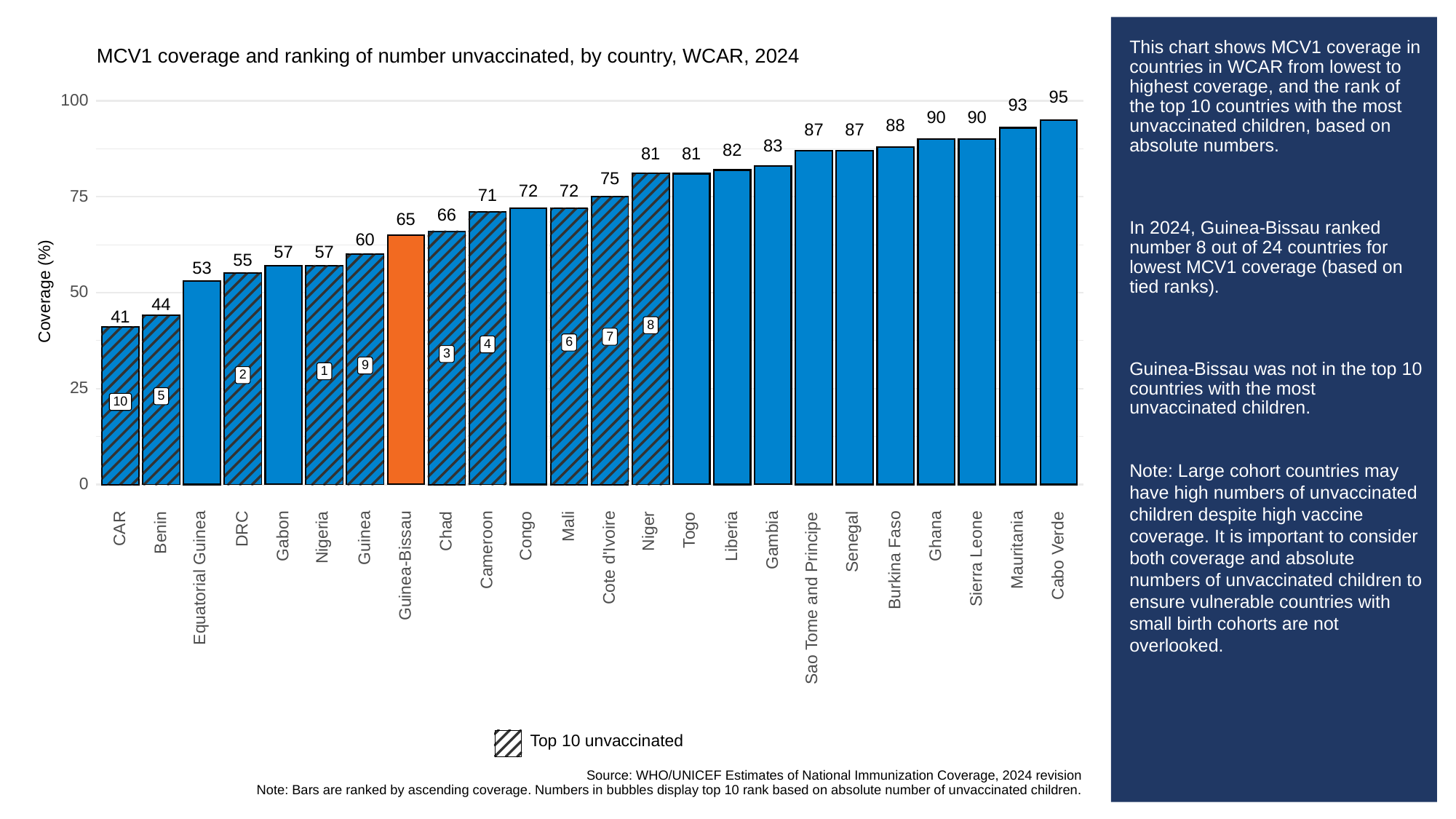

# This chart shows MCV1 coverage in countries in WCAR from lowest to highest coverage, and the rank of the top 10 countries with the most unvaccinated children, based on absolute numbers.

In 2024, Guinea-Bissau ranked number 8 out of 24 countries for lowest MCV1 coverage (based on tied ranks).

Guinea-Bissau was not in the top 10 countries with the most unvaccinated children.

Note: Large cohort countries may have high numbers of unvaccinated children despite high vaccine coverage. It is important to consider both coverage and absolute numbers of unvaccinated children to ensure vulnerable countries with small birth cohorts are not overlooked.

MCV1 coverage and ranking of number unvaccinated, by country, WCAR, 2024
95
100
93

90
90

88
87
87

83
82

81
81

75

72
72

71
75

66

65

60

57
57

55

53

Coverage (%)

50

44

41

8

7

6

4

3

9

1

2

25

5

10

0

Mali
Togo
CAR
DRC
Niger
Chad
Benin
Congo
Nigeria
Gabon
Ghana
Liberia
Guinea
Senegal
Gambia
Cameroon
Mauritania
Cabo Verde
Cote d'Ivoire
Sierra Leone
Burkina Faso
Guinea-Bissau
Equatorial Guinea
Sao Tome and Principe

Top 10 unvaccinated

Source: WHO/UNICEF Estimates of National Immunization Coverage, 2024 revision
Note: Bars are ranked by ascending coverage. Numbers in bubbles display top 10 rank based on absolute number of unvaccinated children.